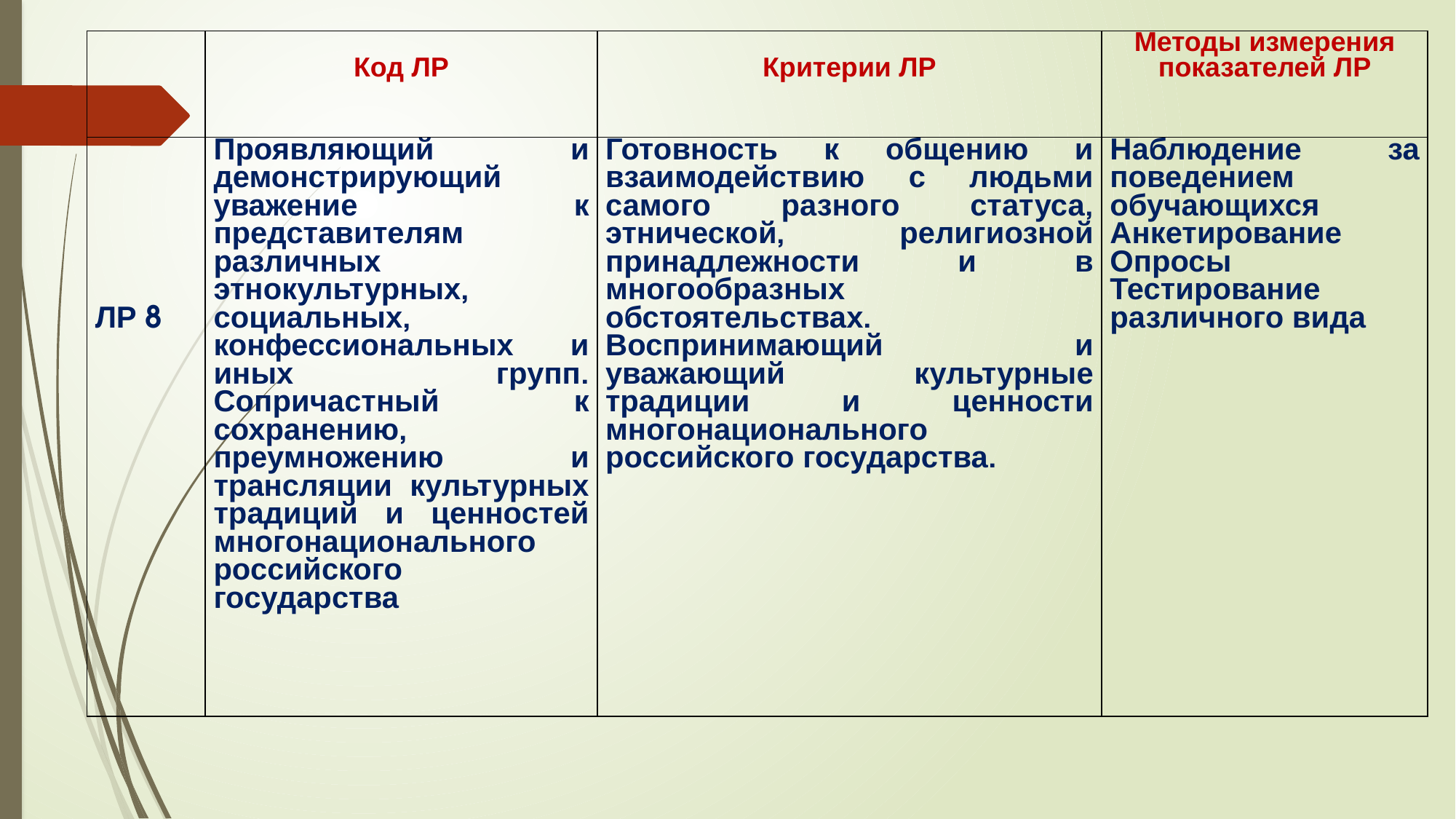

|  | Код ЛР | Критерии ЛР | Методы измерения показателей ЛР |
| --- | --- | --- | --- |
| ЛР 8 | Проявляющий и демонстрирующий уважение к представителям различных этнокультурных, социальных, конфессиональных и иных групп. Сопричастный к сохранению, преумножению и трансляции культурных традиций и ценностей многонационального российского государства | Готовность к общению и взаимодействию с людьми самого разного статуса, этнической, религиозной принадлежности и в многообразных обстоятельствах. Воспринимающий и уважающий культурные традиции и ценности многонационального российского государства. | Наблюдение за поведением обучающихся Анкетирование Опросы Тестирование различного вида |